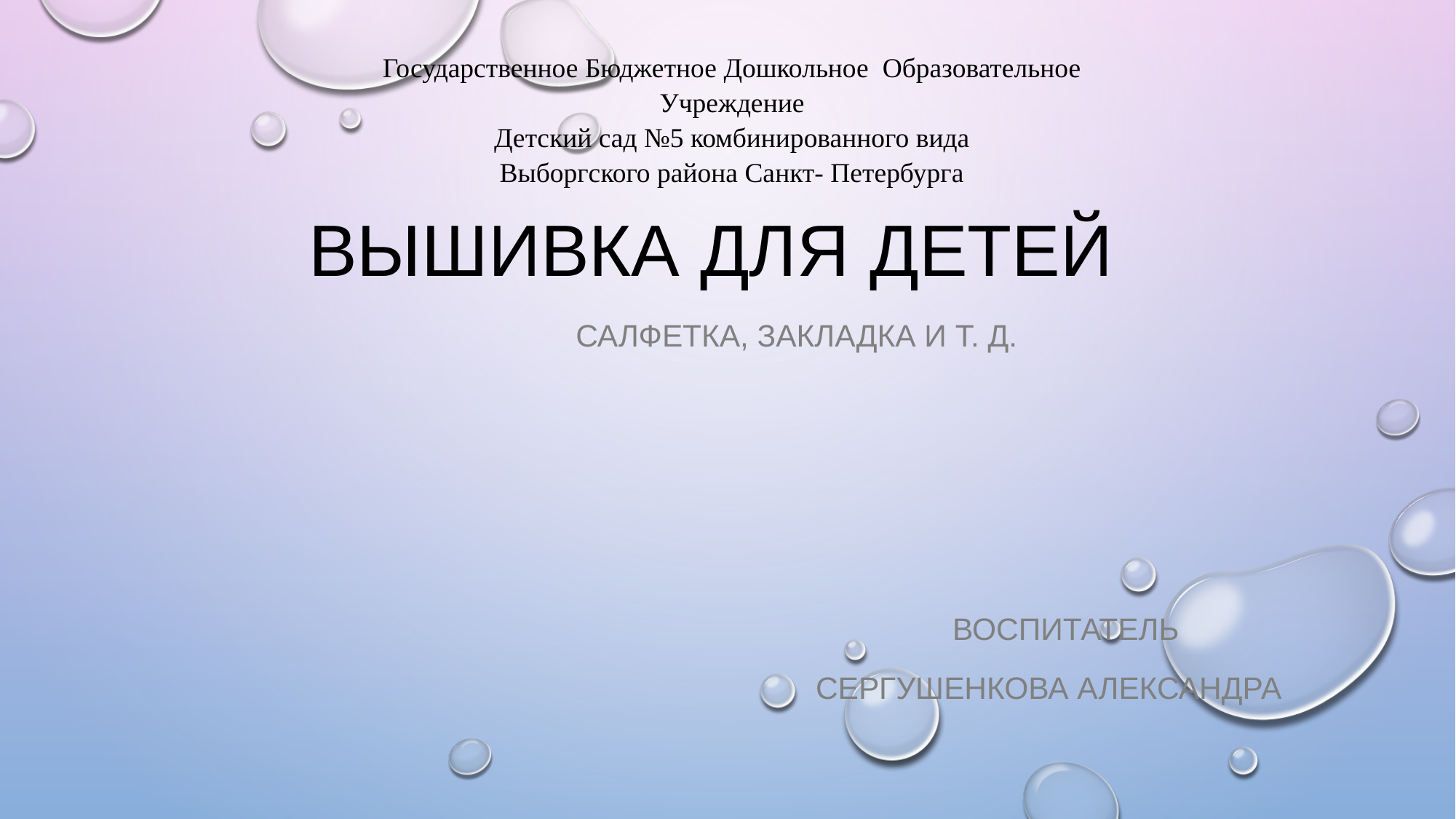

Государственное Бюджетное Дошкольное  Образовательное Учреждение
Детский сад №5 комбинированного вида
Выборгского района Санкт- Петербурга
# Вышивка для детей

Салфетка, закладка и т. д.

                                                               воспитатель
                                                           Сергушенкова Александра